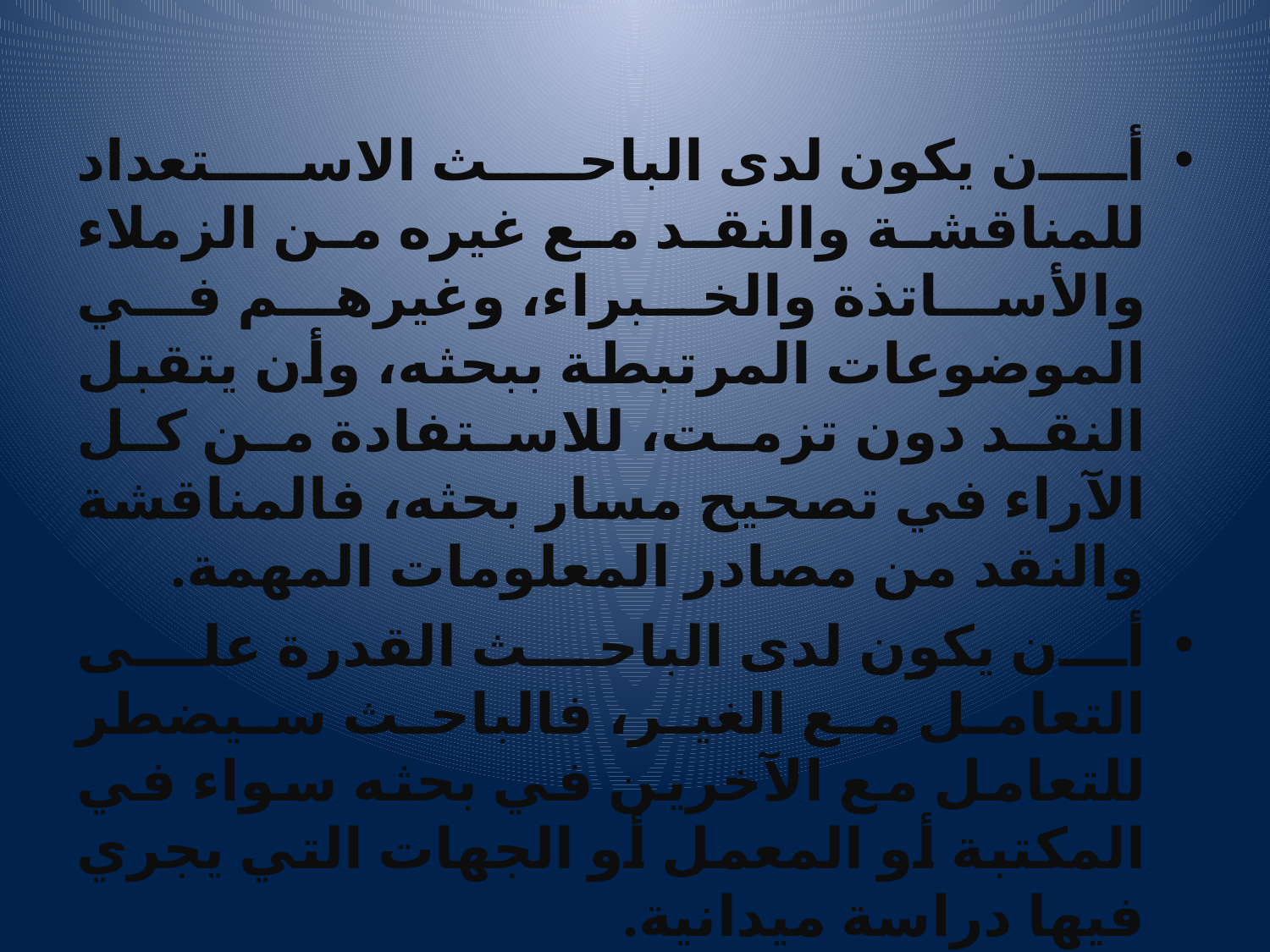

#
أن يكون لدى الباحث الاستعداد للمناقشة والنقد مع غيره من الزملاء والأساتذة والخبراء، وغيرهم في الموضوعات المرتبطة ببحثه، وأن يتقبل النقد دون تزمت، للاستفادة من كل الآراء في تصحيح مسار بحثه، فالمناقشة والنقد من مصادر المعلومات المهمة.
أن يكون لدى الباحث القدرة على التعامل مع الغير، فالباحث سيضطر للتعامل مع الآخرين في بحثه سواء في المكتبة أو المعمل أو الجهات التي يجري فيها دراسة ميدانية.